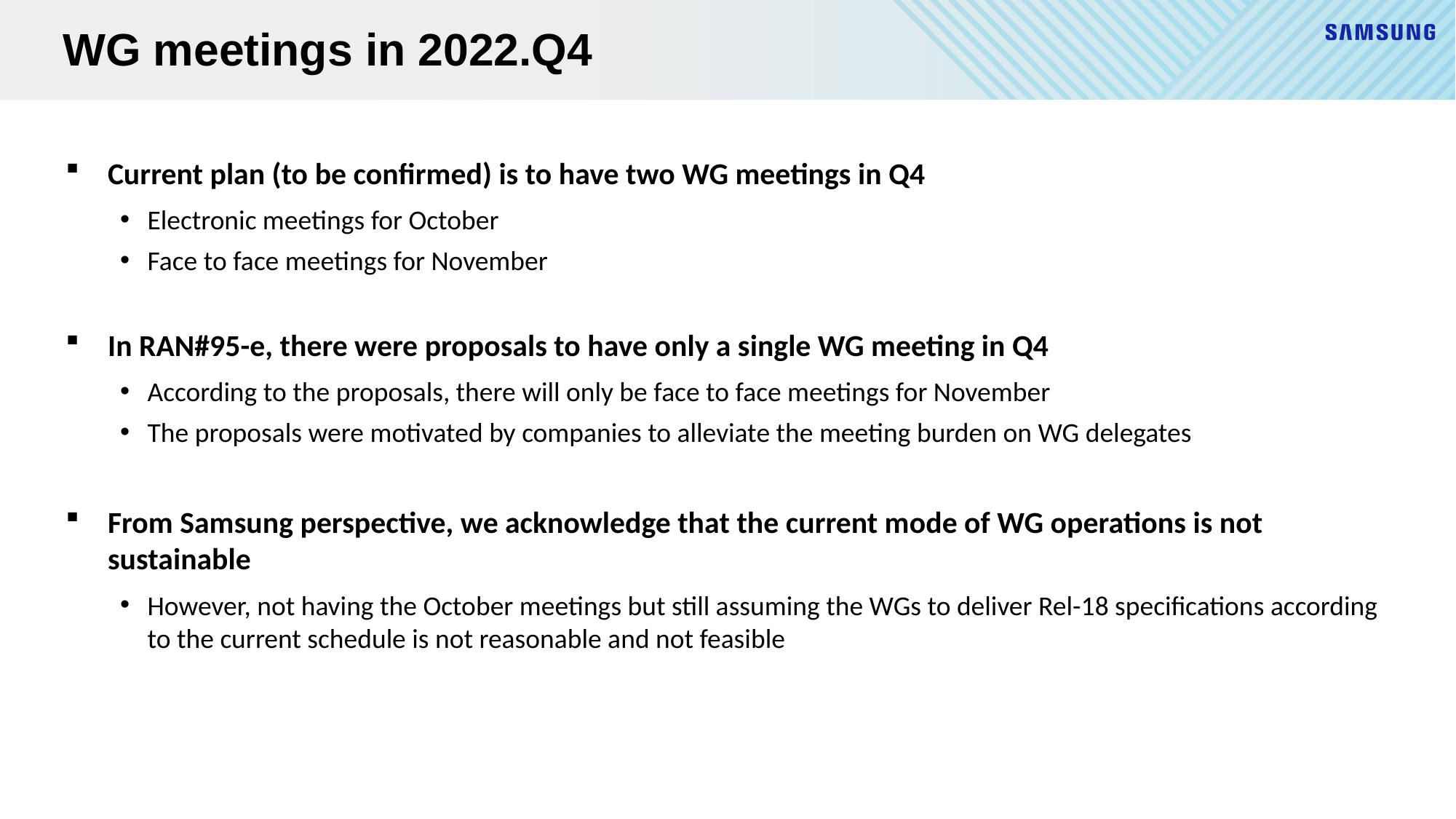

# WG meetings in 2022.Q4
Current plan (to be confirmed) is to have two WG meetings in Q4
Electronic meetings for October
Face to face meetings for November

In RAN#95-e, there were proposals to have only a single WG meeting in Q4
According to the proposals, there will only be face to face meetings for November
The proposals were motivated by companies to alleviate the meeting burden on WG delegates

From Samsung perspective, we acknowledge that the current mode of WG operations is not sustainable
However, not having the October meetings but still assuming the WGs to deliver Rel-18 specifications according to the current schedule is not reasonable and not feasible